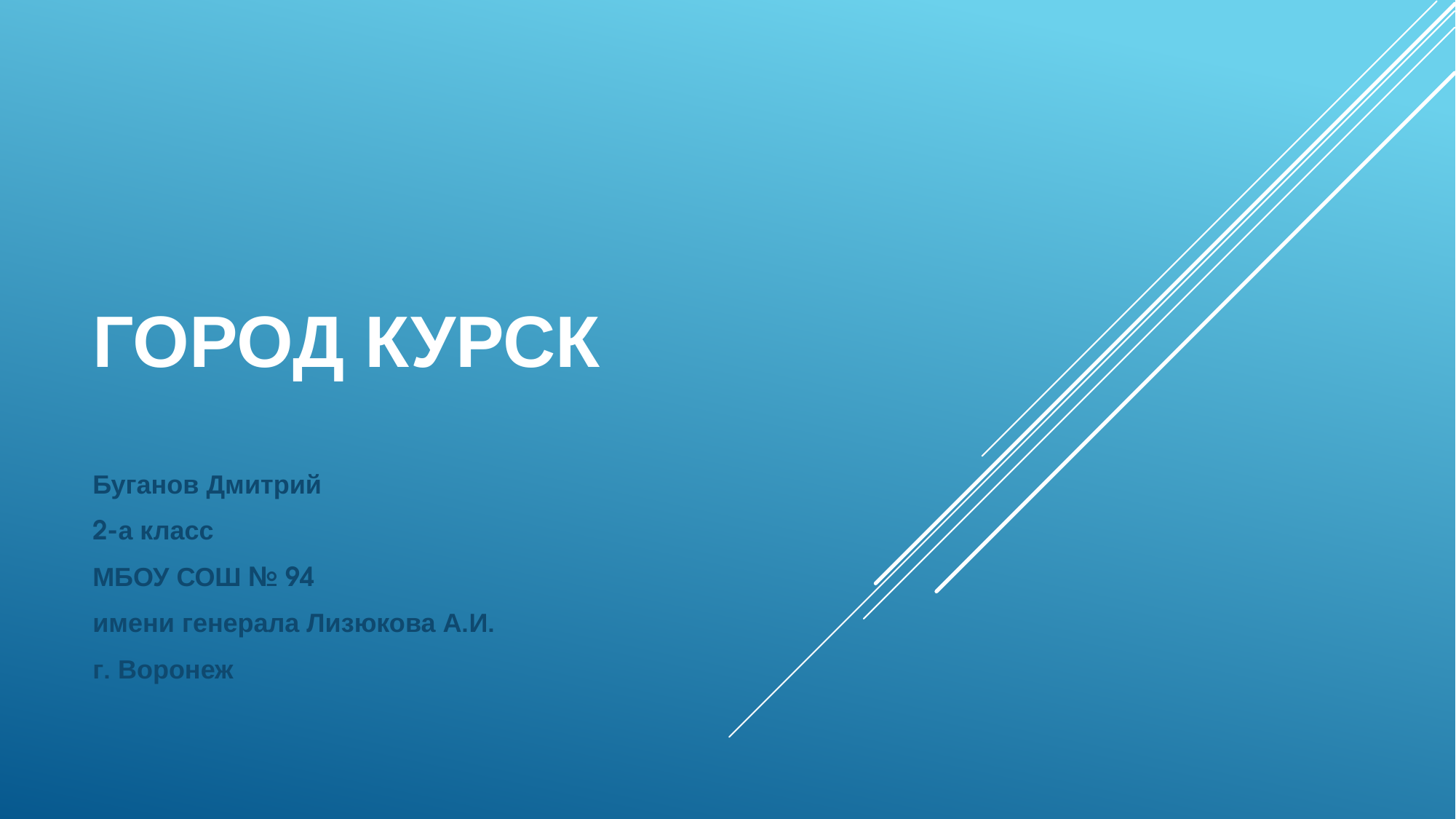

# Город курск
Буганов Дмитрий
2-а класс
МБОУ СОШ № 94
имени генерала Лизюкова А.И.
г. Воронеж